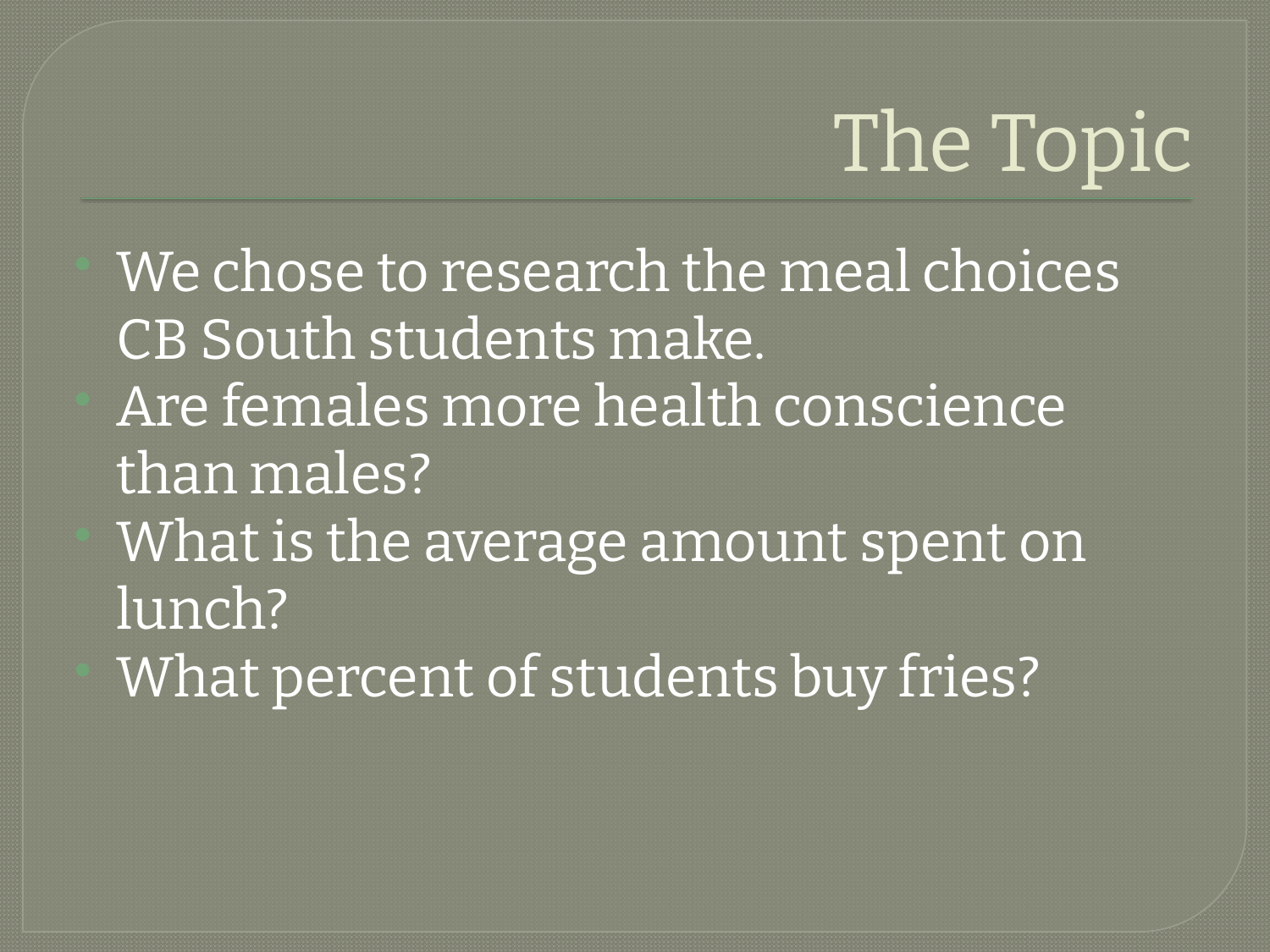

# The Topic
We chose to research the meal choices CB South students make.
Are females more health conscience than males?
What is the average amount spent on lunch?
What percent of students buy fries?